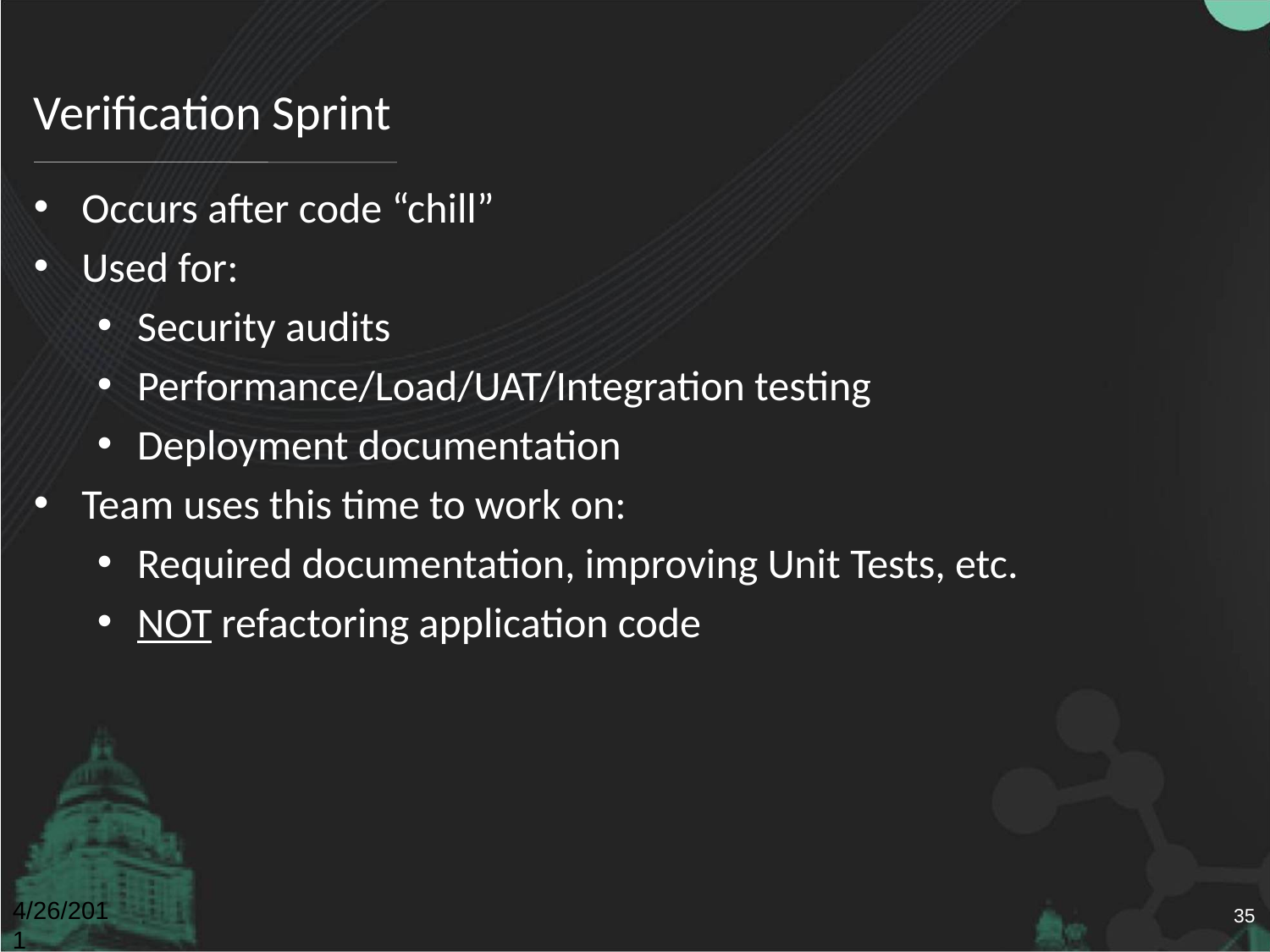

# Verification Sprint
Occurs after code “chill”
Used for:
Security audits
Performance/Load/UAT/Integration testing
Deployment documentation
Team uses this time to work on:
Required documentation, improving Unit Tests, etc.
NOT refactoring application code

4/26/2011
35